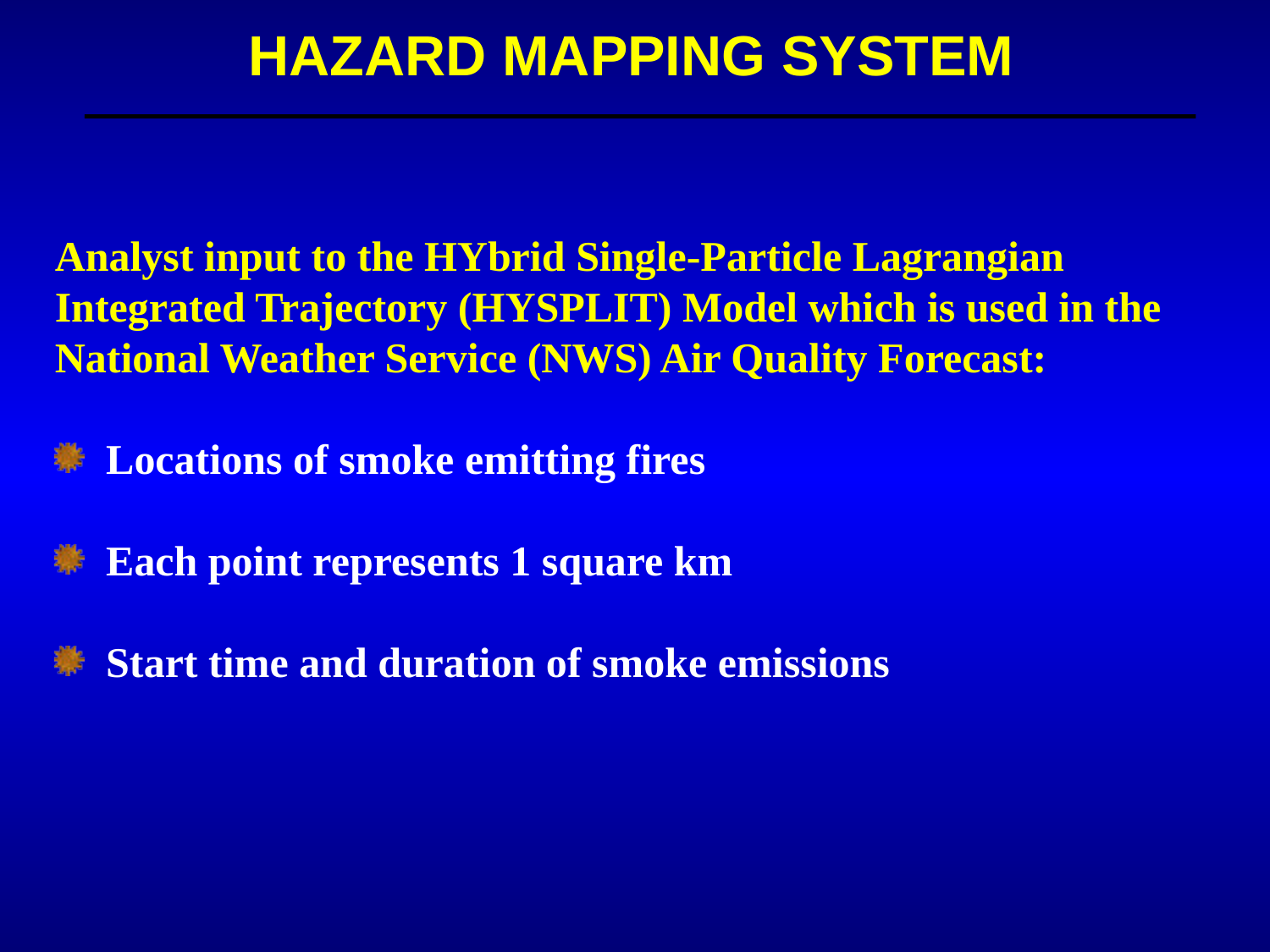

HAZARD MAPPING SYSTEM

Analyst input to the HYbrid Single-Particle Lagrangian Integrated Trajectory (HYSPLIT) Model which is used in the National Weather Service (NWS) Air Quality Forecast:

  Locations of smoke emitting fires

  Each point represents 1 square km

  Start time and duration of smoke emissions